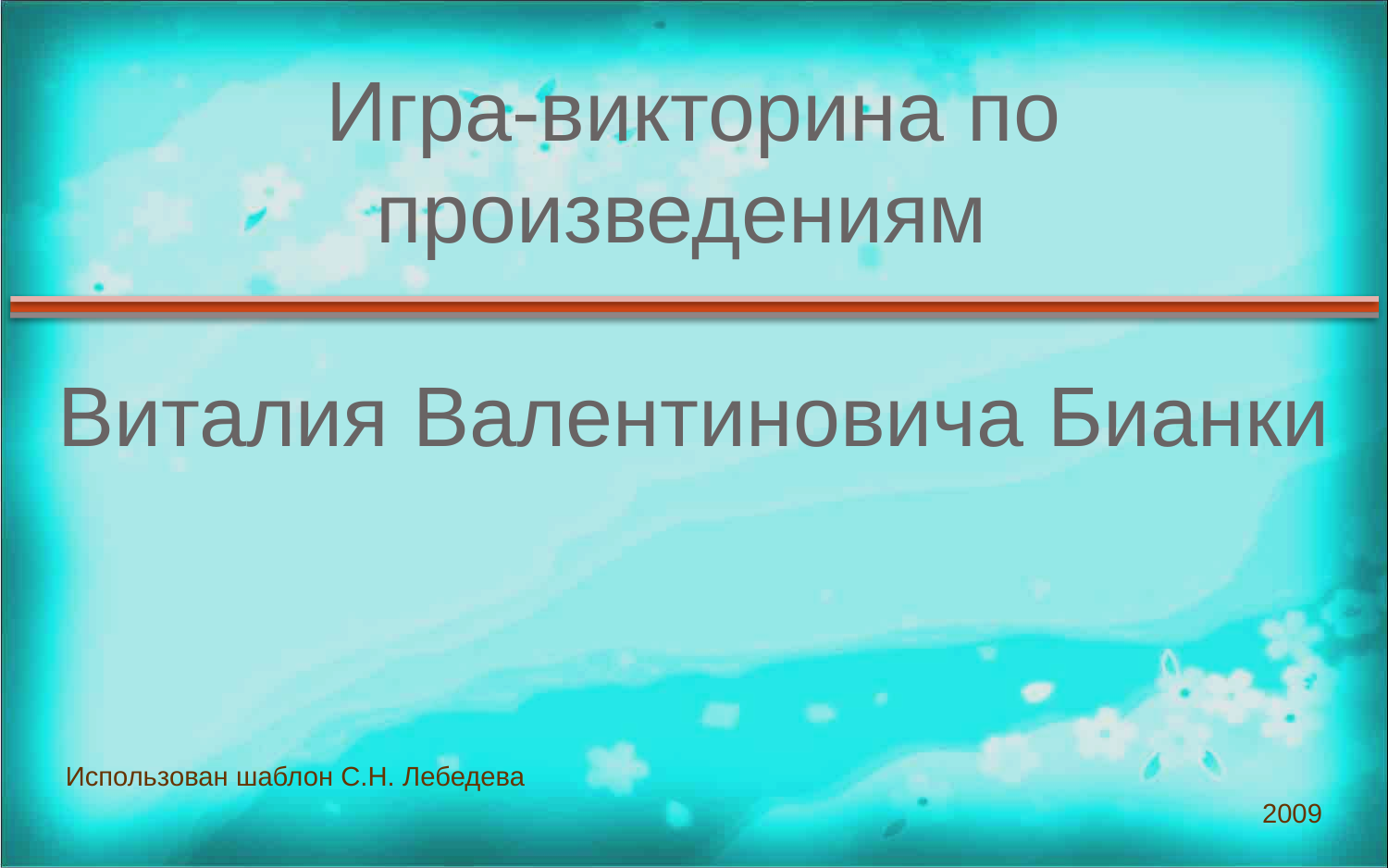

# Игра-викторина по произведениям Виталия Валентиновича Бианки
Использован шаблон С.Н. Лебедева
2009